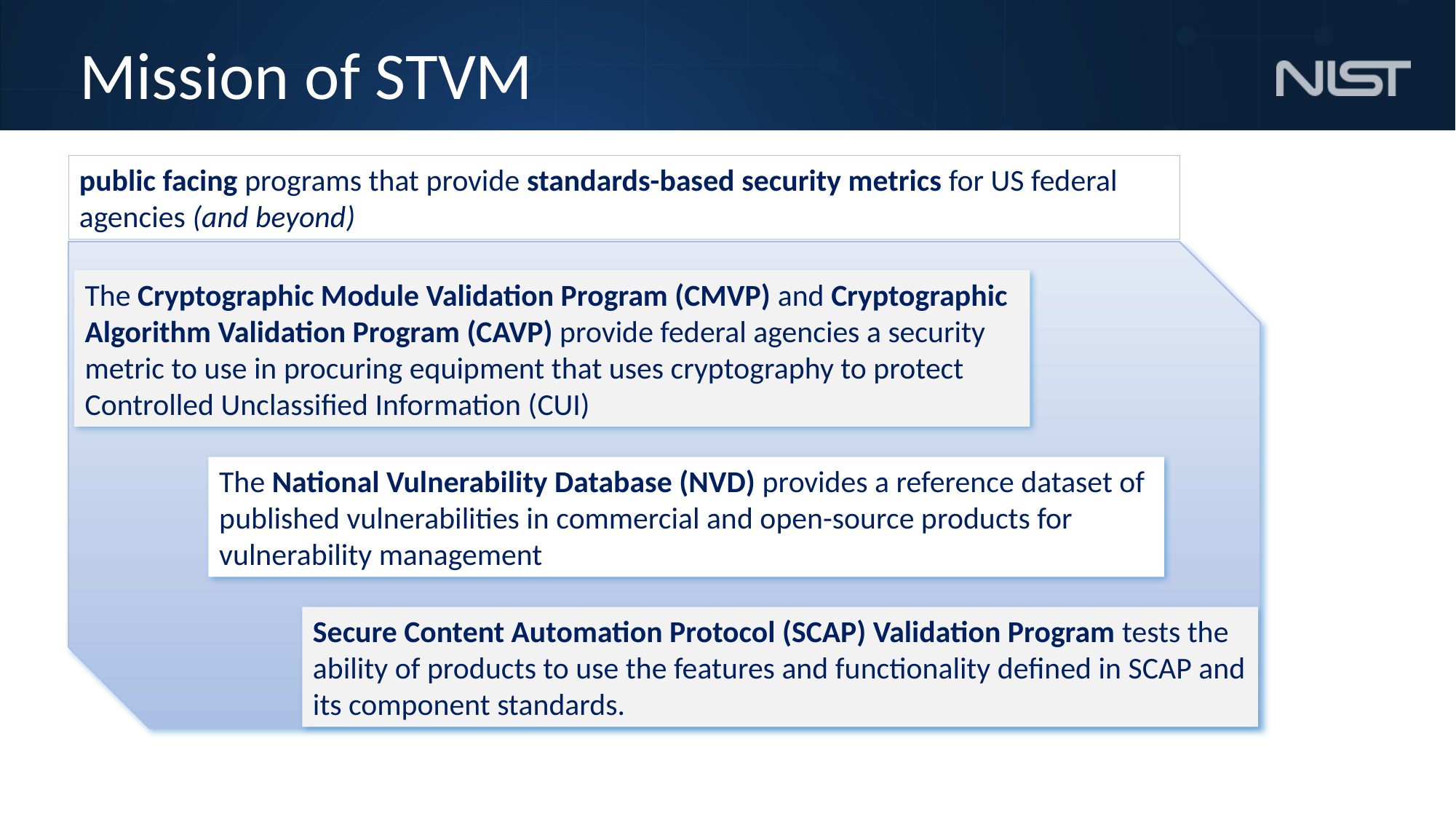

# Mission of STVM
public facing programs that provide standards-based security metrics for US federal agencies (and beyond)

The Cryptographic Module Validation Program (CMVP) and Cryptographic Algorithm Validation Program (CAVP) provide federal agencies a security metric to use in procuring equipment that uses cryptography to protect Controlled Unclassified Information (CUI)
The National Vulnerability Database (NVD) provides a reference dataset of published vulnerabilities in commercial and open-source products for vulnerability management
Secure Content Automation Protocol (SCAP) Validation Program tests the ability of products to use the features and functionality defined in SCAP and its component standards.